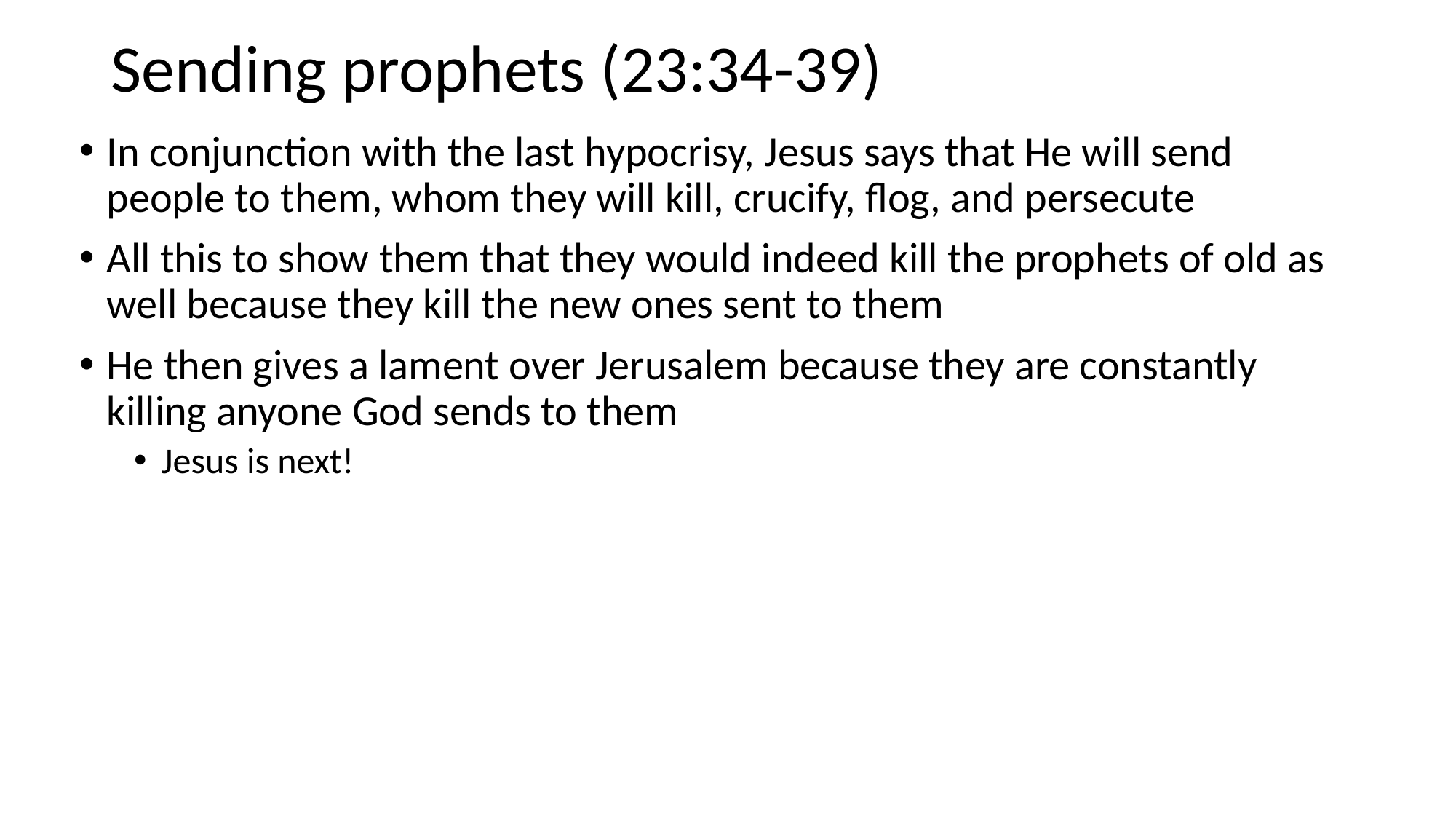

# Sending prophets (23:34-39)
In conjunction with the last hypocrisy, Jesus says that He will send people to them, whom they will kill, crucify, flog, and persecute
All this to show them that they would indeed kill the prophets of old as well because they kill the new ones sent to them
He then gives a lament over Jerusalem because they are constantly killing anyone God sends to them
Jesus is next!